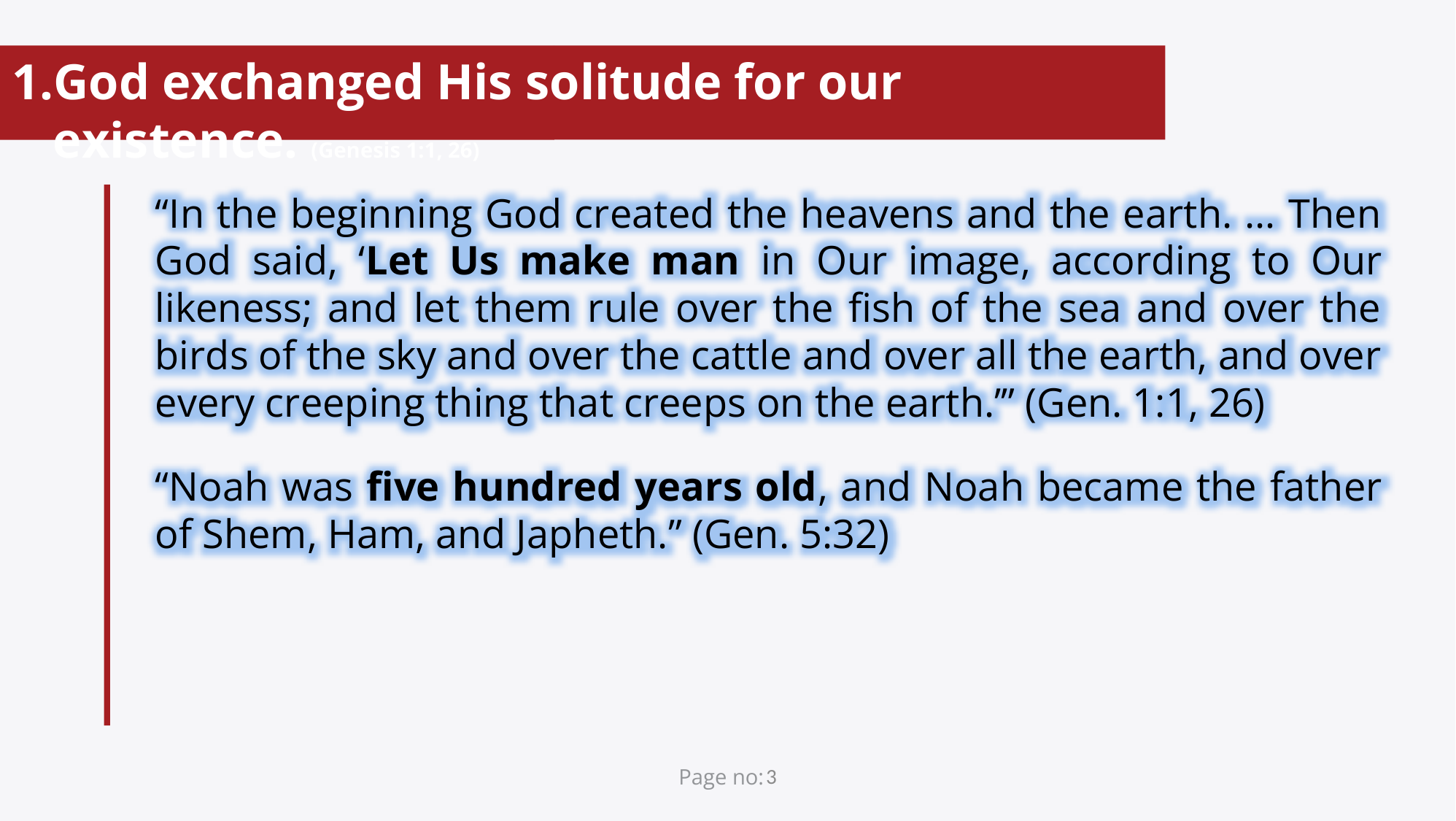

God exchanged His solitude for our existence. (Genesis 1:1, 26)

“In the beginning God created the heavens and the earth. … Then God said, ‘Let Us make man in Our image, according to Our likeness; and let them rule over the fish of the sea and over the birds of the sky and over the cattle and over all the earth, and over every creeping thing that creeps on the earth.’” (Gen. 1:1, 26)
“Noah was five hundred years old, and Noah became the father of Shem, Ham, and Japheth.” (Gen. 5:32)